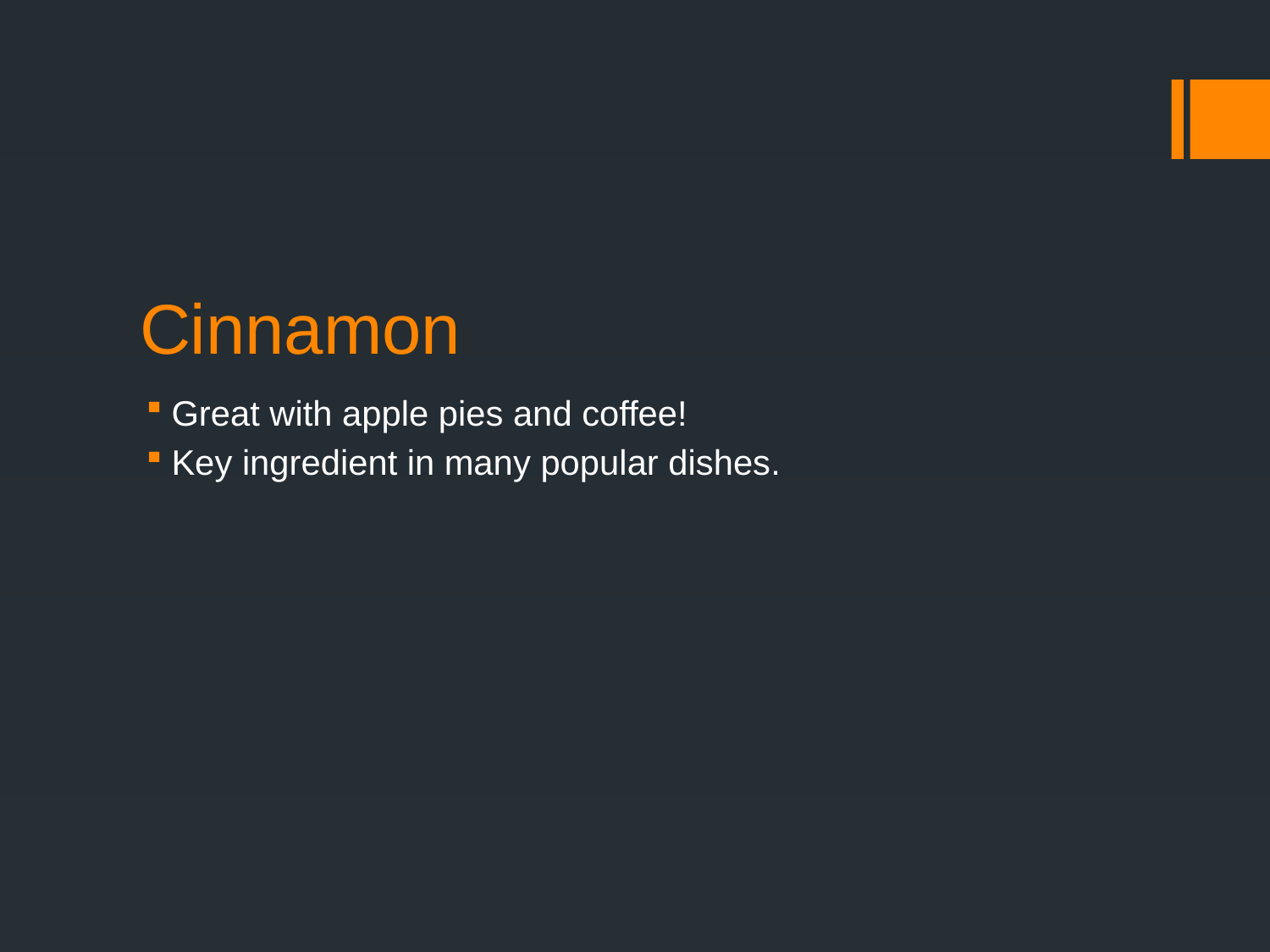

# Cinnamon
Great with apple pies and coffee!
Key ingredient in many popular dishes.